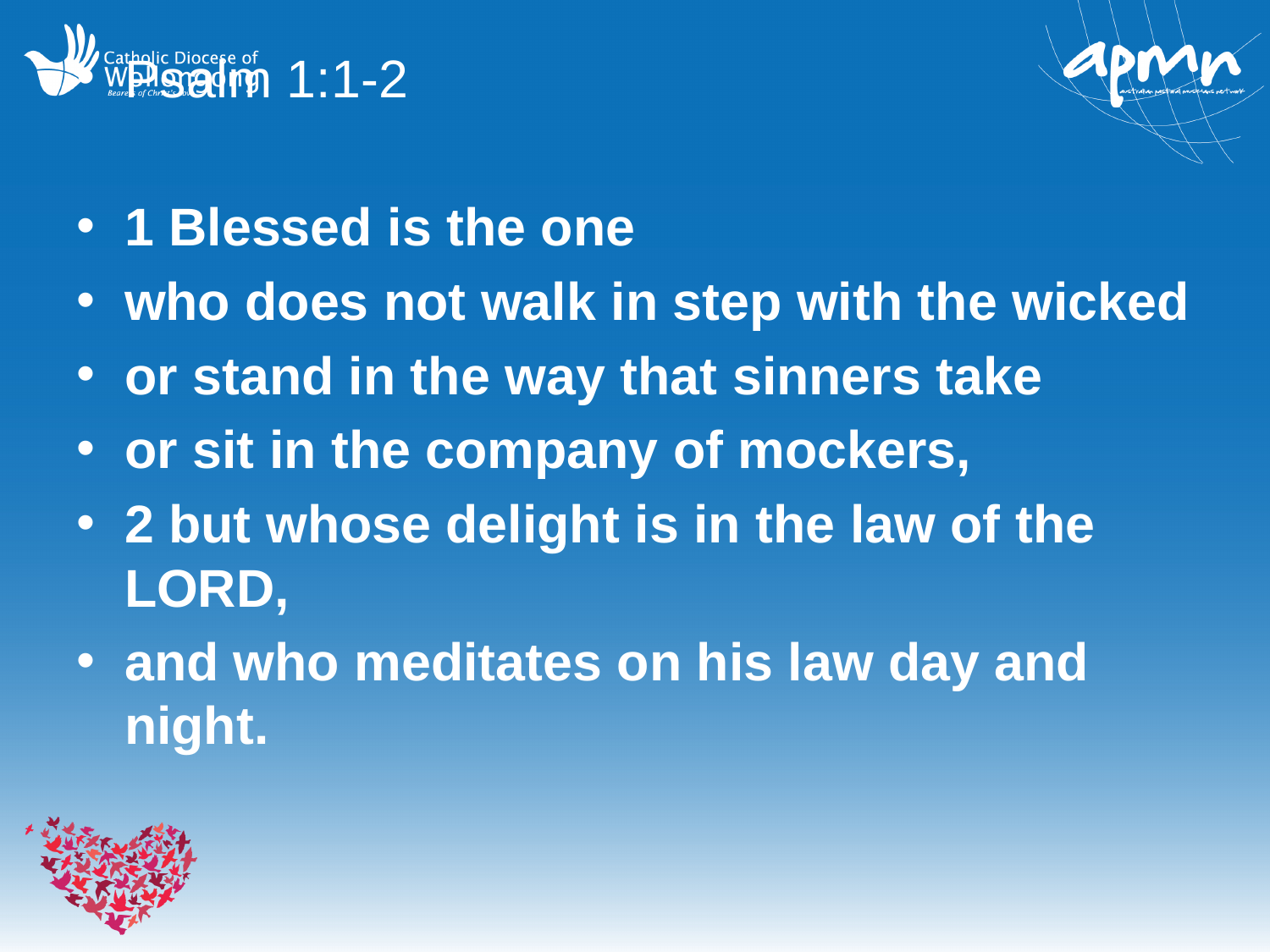

Psalm 1:1-2

1 Blessed is the one
who does not walk in step with the wicked
or stand in the way that sinners take
or sit in the company of mockers,
2 but whose delight is in the law of the LORD,
and who meditates on his law day and night.
#